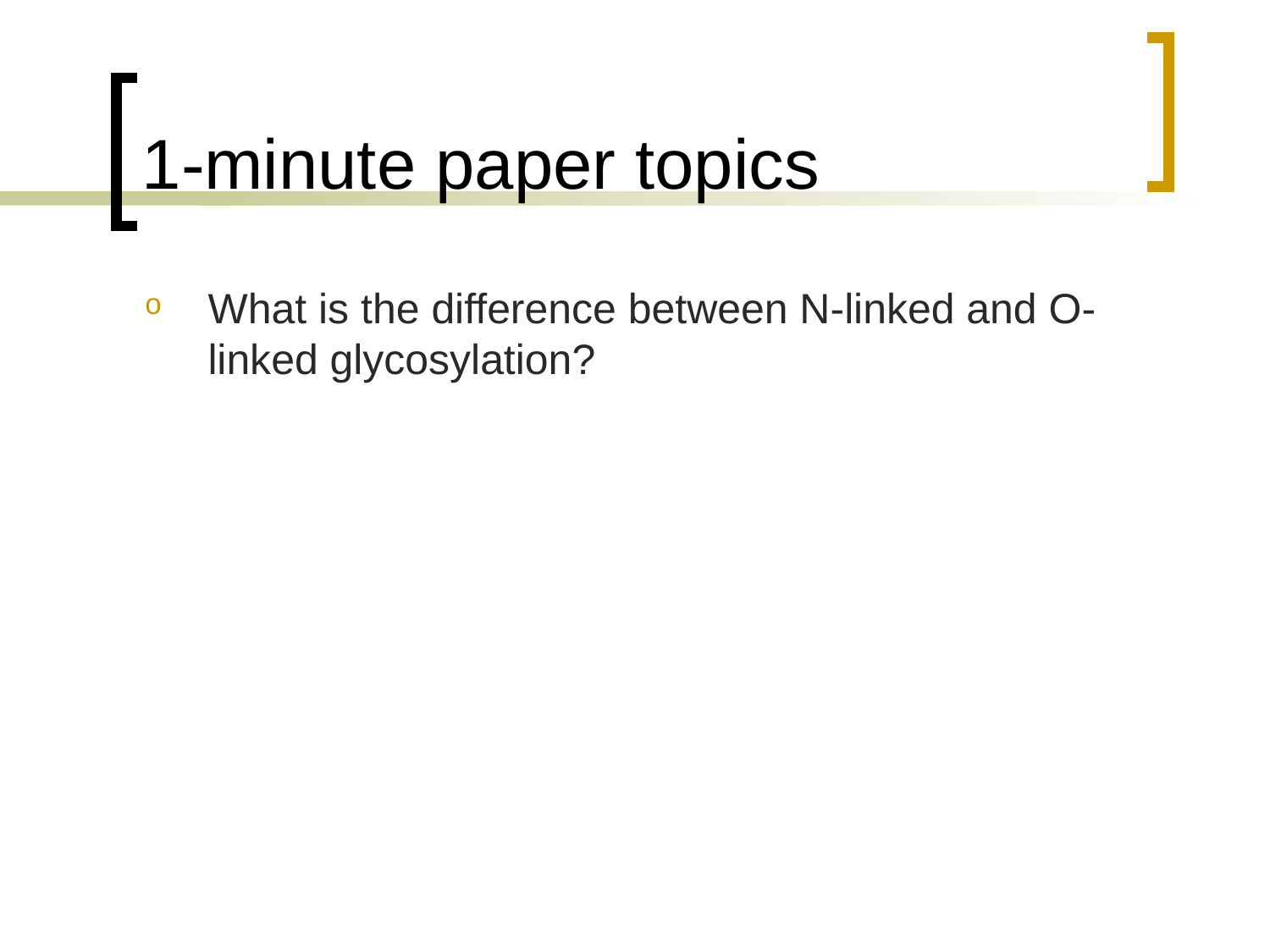

# 1-minute paper topics
What is the difference between N-linked and O-linked glycosylation?